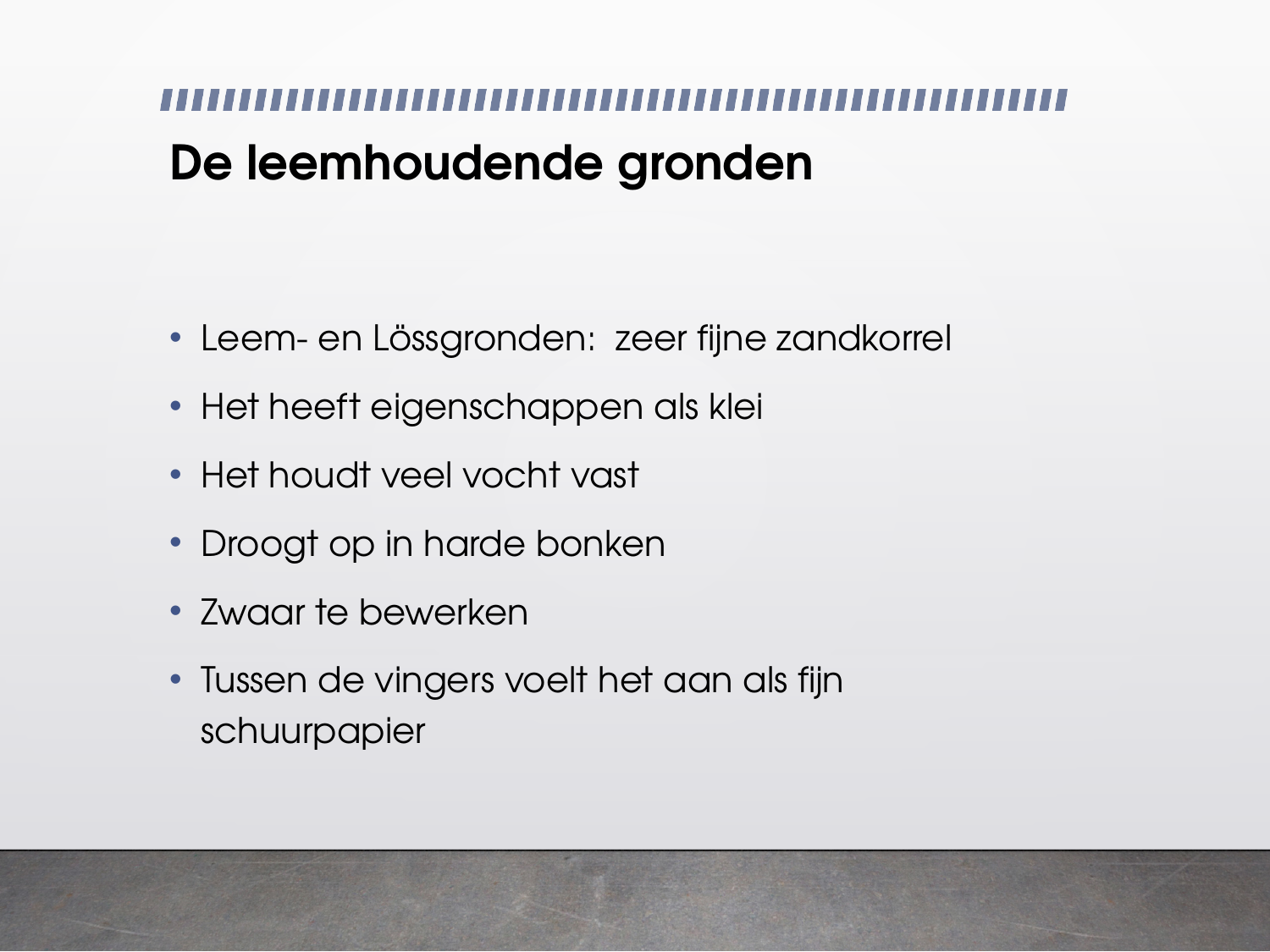

# De leemhoudende gronden
Leem- en Lössgronden:  zeer fijne zandkorrel
Het heeft eigenschappen als klei
Het houdt veel vocht vast
Droogt op in harde bonken
Zwaar te bewerken
Tussen de vingers voelt het aan als fijn schuurpapier